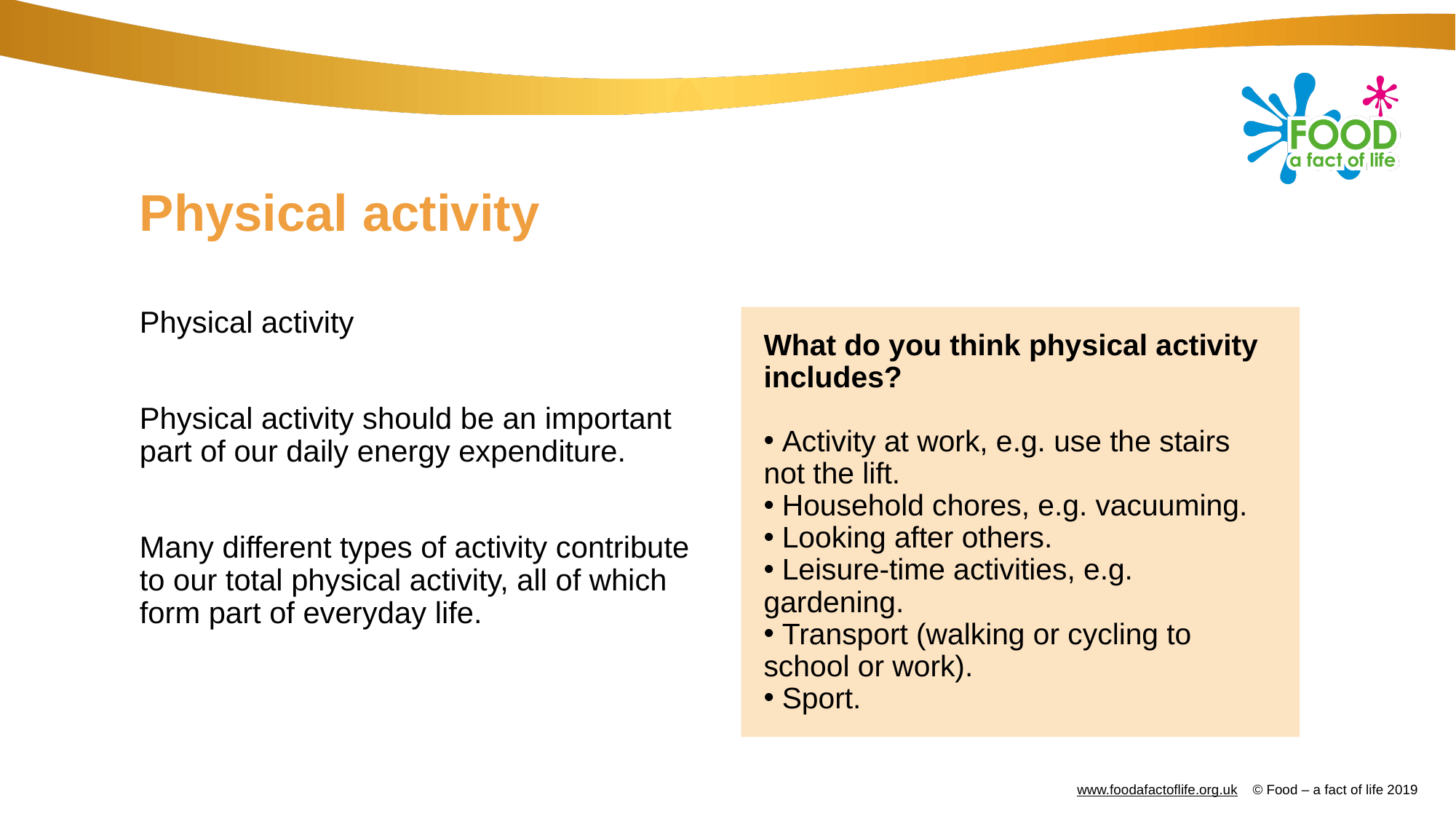

# Physical activity
Physical activity

Physical activity should be an important part of our daily energy expenditure.

Many different types of activity contribute to our total physical activity, all of which form part of everyday life.

What do you think physical activity includes?

 Activity at work, e.g. use the stairs not the lift.
 Household chores, e.g. vacuuming.
 Looking after others.
 Leisure-time activities, e.g. gardening.
 Transport (walking or cycling to school or work).
 Sport.